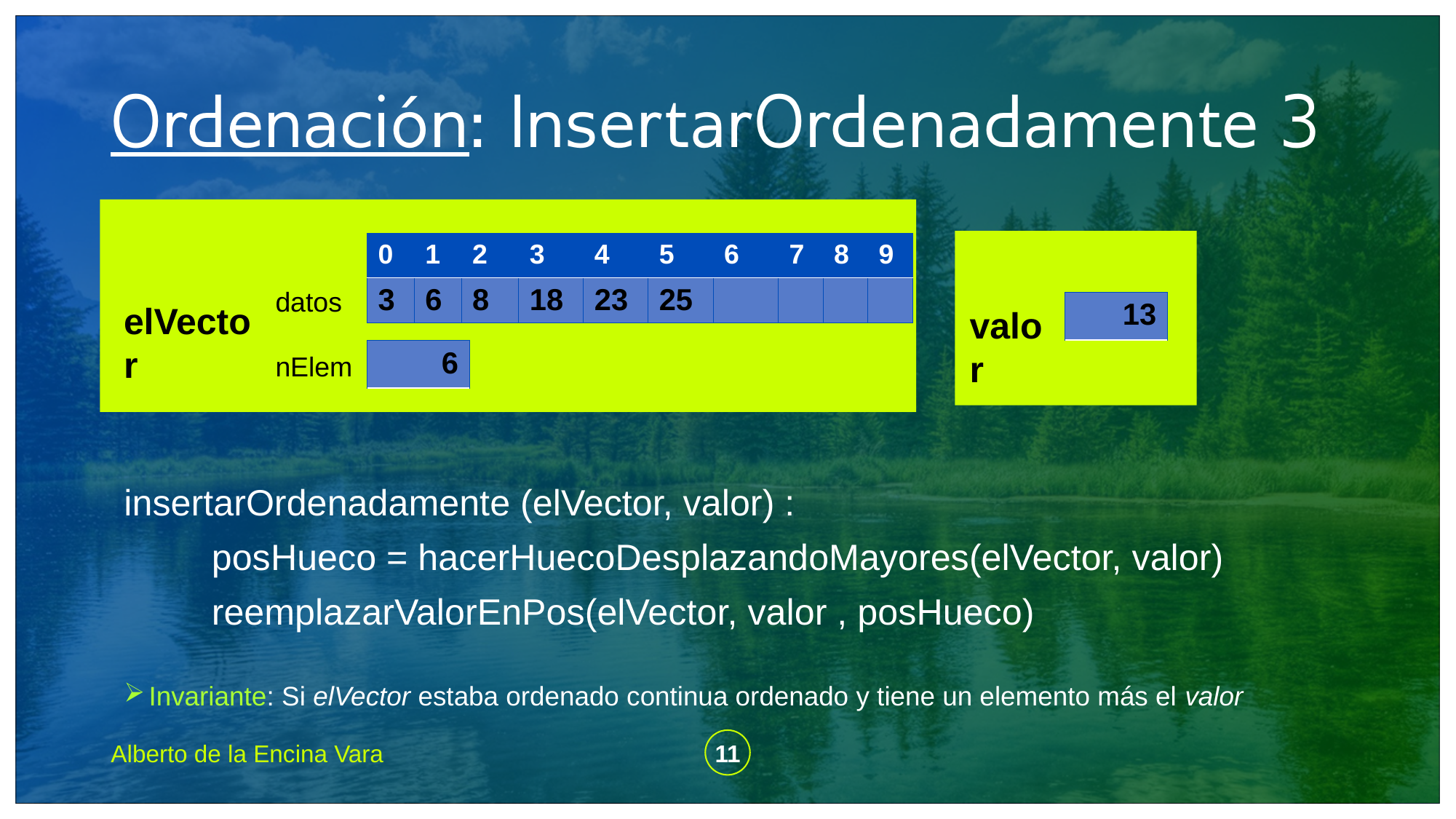

# Ordenación: InsertarOrdenadamente 3

| 0 | 1 | 2 | 3 | 4 | 5 | 6 | 7 | 8 | 9 |
| --- | --- | --- | --- | --- | --- | --- | --- | --- | --- |
| 3 | 6 | 8 | 18 | 23 | 25 |  |  |  |  |
datos
| 13 |
| --- |
elVector
valor
| 6 |
| --- |
nElem
insertarOrdenadamente (elVector, valor) :
	 posHueco = hacerHuecoDesplazandoMayores(elVector, valor)
	 reemplazarValorEnPos(elVector, valor , posHueco)

Invariante: Si elVector estaba ordenado continua ordenado y tiene un elemento más el valor

Alberto de la Encina Vara
11